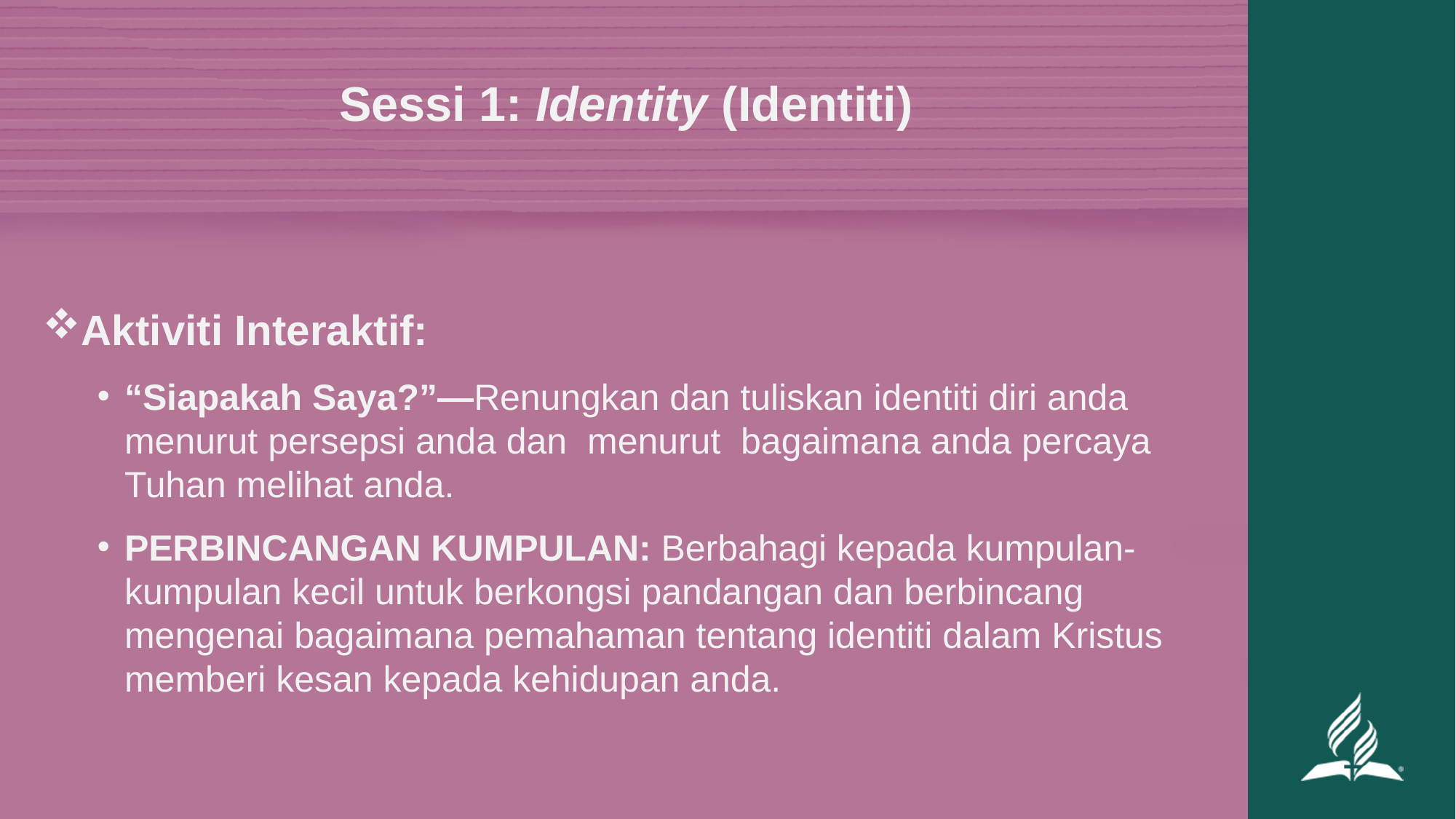

# Sessi 1: Identity (Identiti)
Aktiviti Interaktif:
“Siapakah Saya?”—Renungkan dan tuliskan identiti diri anda menurut persepsi anda dan  menurut  bagaimana anda percaya Tuhan melihat anda.
PERBINCANGAN KUMPULAN: Berbahagi kepada kumpulan-kumpulan kecil untuk berkongsi pandangan dan berbincang mengenai bagaimana pemahaman tentang identiti dalam Kristus memberi kesan kepada kehidupan anda.